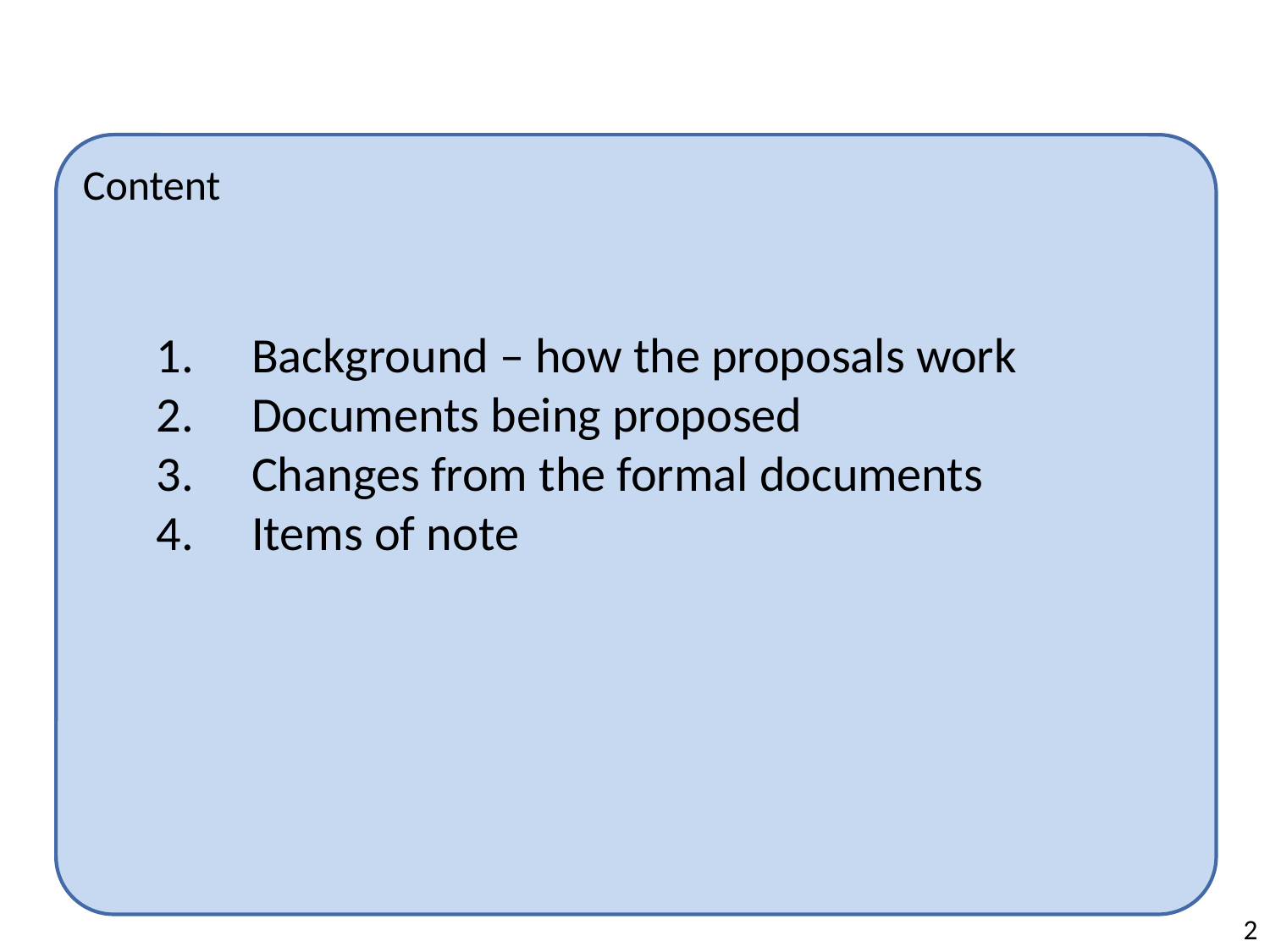

Content
Background – how the proposals work
Documents being proposed
Changes from the formal documents
Items of note